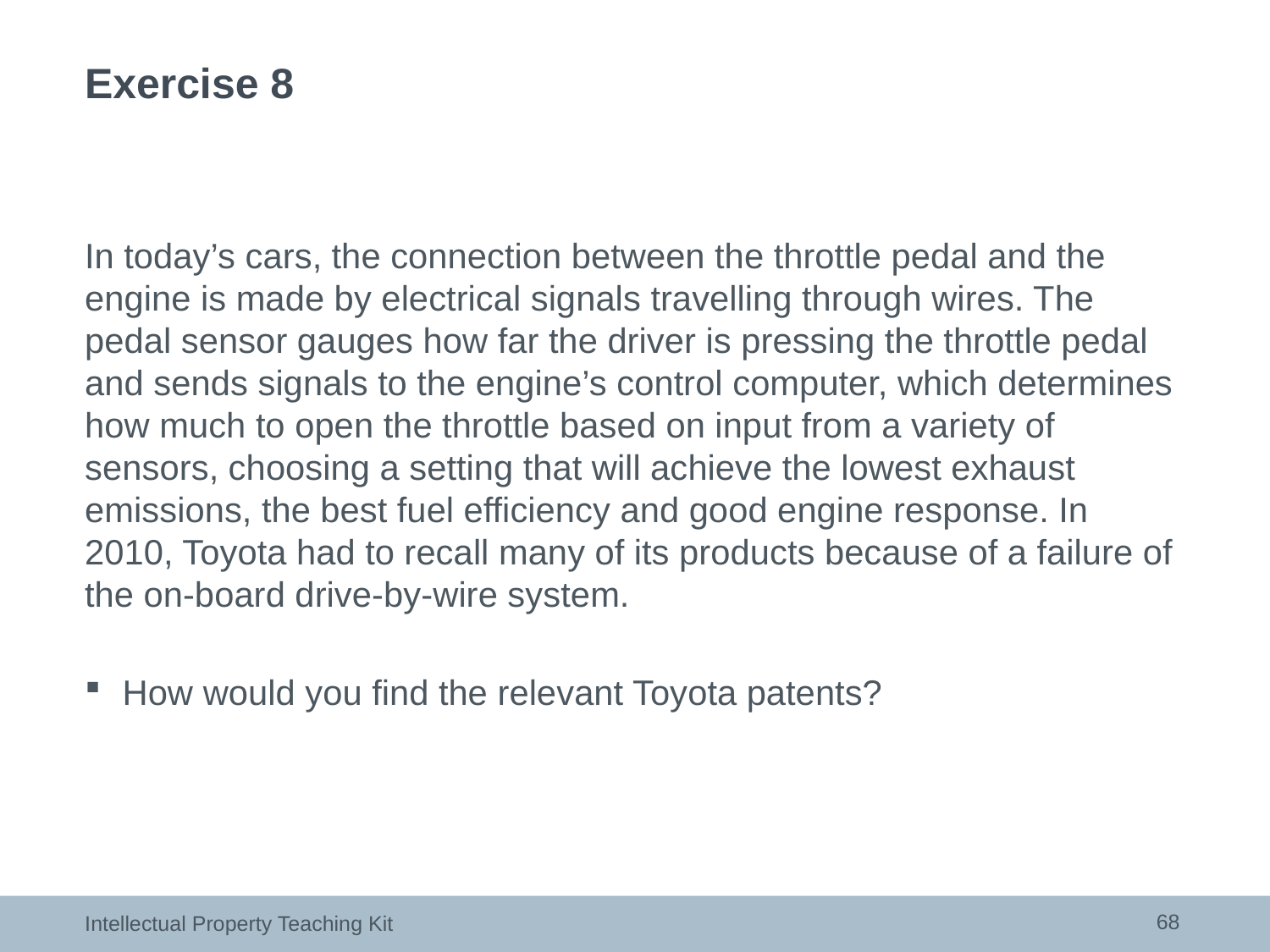

# Exercise 8
In today’s cars, the connection between the throttle pedal and the engine is made by electrical signals travelling through wires. The pedal sensor gauges how far the driver is pressing the throttle pedal and sends signals to the engine’s control computer, which determines how much to open the throttle based on input from a variety of sensors, choosing a setting that will achieve the lowest exhaust emissions, the best fuel efficiency and good engine response. In 2010, Toyota had to recall many of its products because of a failure of the on-board drive-by-wire system.

How would you find the relevant Toyota patents?

68
Intellectual Property Teaching Kit